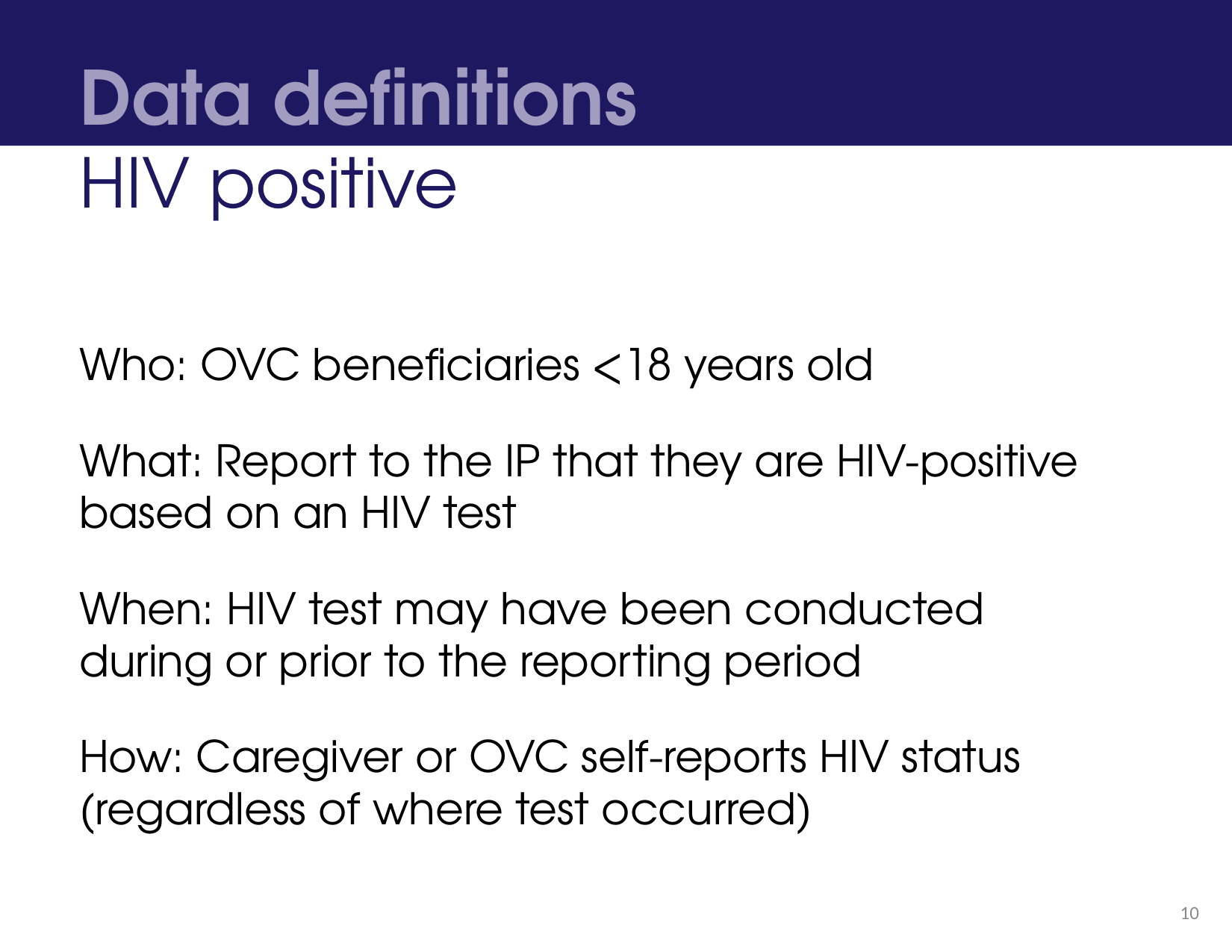

# Data definitions
HIV positive
Who: OVC beneficiaries <18 years old
What: Report to the IP that they are HIV-positive based on an HIV test
When: HIV test may have been conducted during or prior to the reporting period
How: Caregiver or OVC self-reports HIV status (regardless of where test occurred)

10